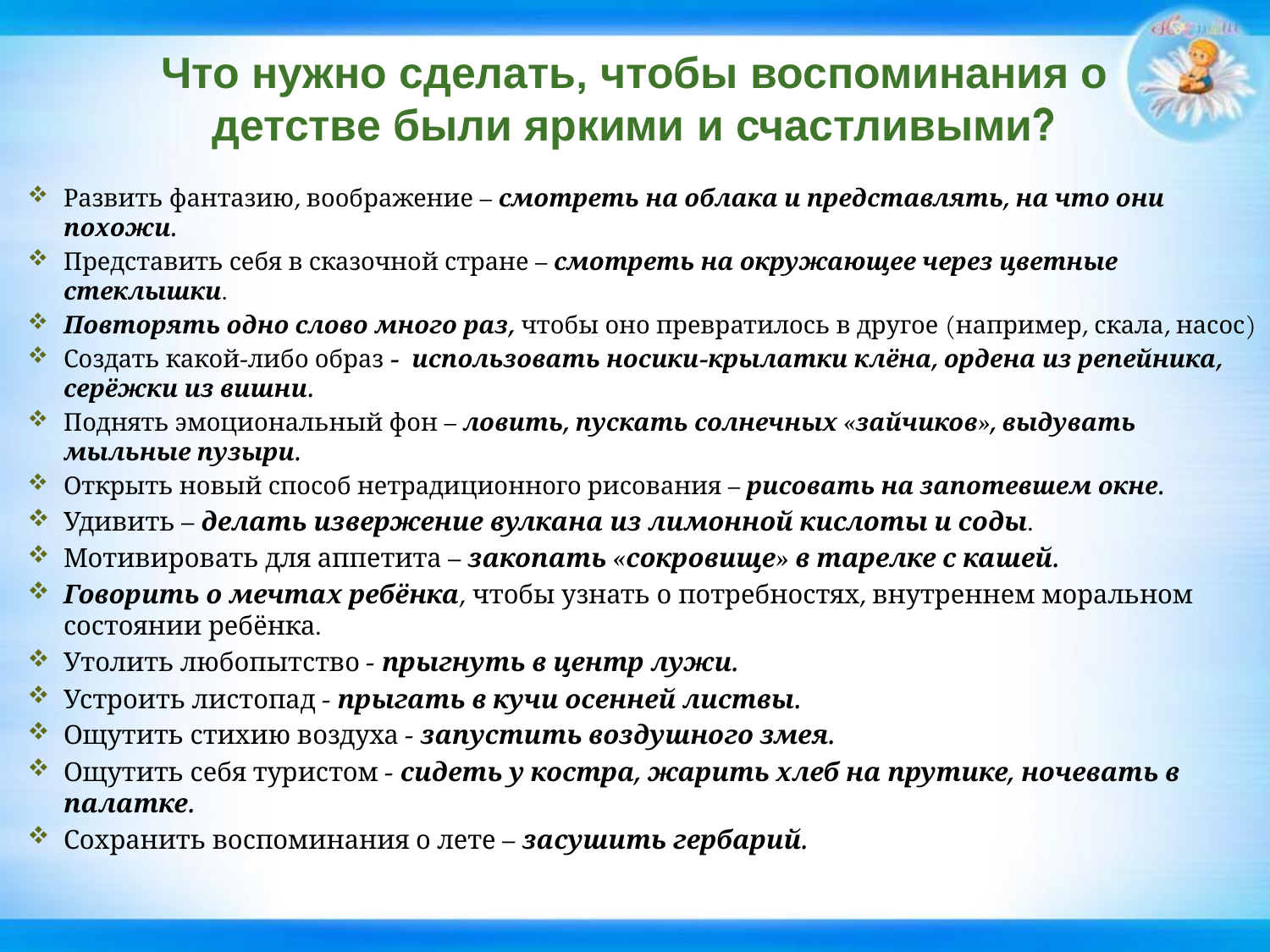

# Что нужно сделать, чтобы воспоминания о детстве были яркими и счастливыми?
Развить фантазию, воображение – смотреть на облака и представлять, на что они похожи.
Представить себя в сказочной стране – смотреть на окружающее через цветные стеклышки.
Повторять одно слово много раз, чтобы оно превратилось в другое (например, скала, насос)
Создать какой-либо образ -  использовать носики-крылатки клёна, ордена из репейника, серёжки из вишни.
Поднять эмоциональный фон – ловить, пускать солнечных «зайчиков», выдувать мыльные пузыри.
Открыть новый способ нетрадиционного рисования – рисовать на запотевшем окне.
Удивить – делать извержение вулкана из лимонной кислоты и соды.
Мотивировать для аппетита – закопать «сокровище» в тарелке с кашей.
Говорить о мечтах ребёнка, чтобы узнать о потребностях, внутреннем моральном состоянии ребёнка.
Утолить любопытство - прыгнуть в центр лужи.
Устроить листопад - прыгать в кучи осенней листвы.
Ощутить стихию воздуха - запустить воздушного змея.
Ощутить себя туристом - сидеть у костра, жарить хлеб на прутике, ночевать в палатке.
Сохранить воспоминания о лете – засушить гербарий.